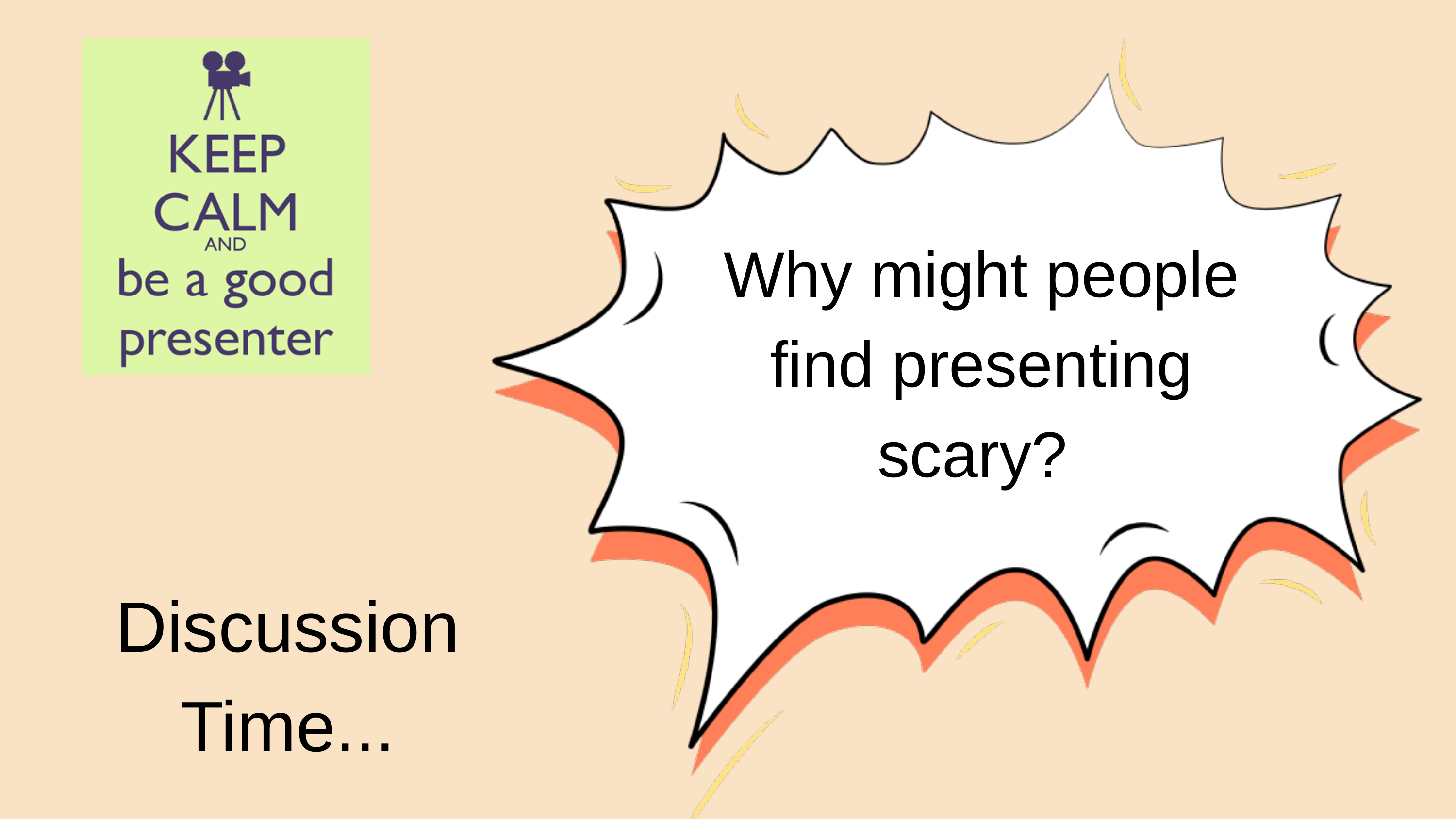

Why might people find presenting scary?
Discussion Time...